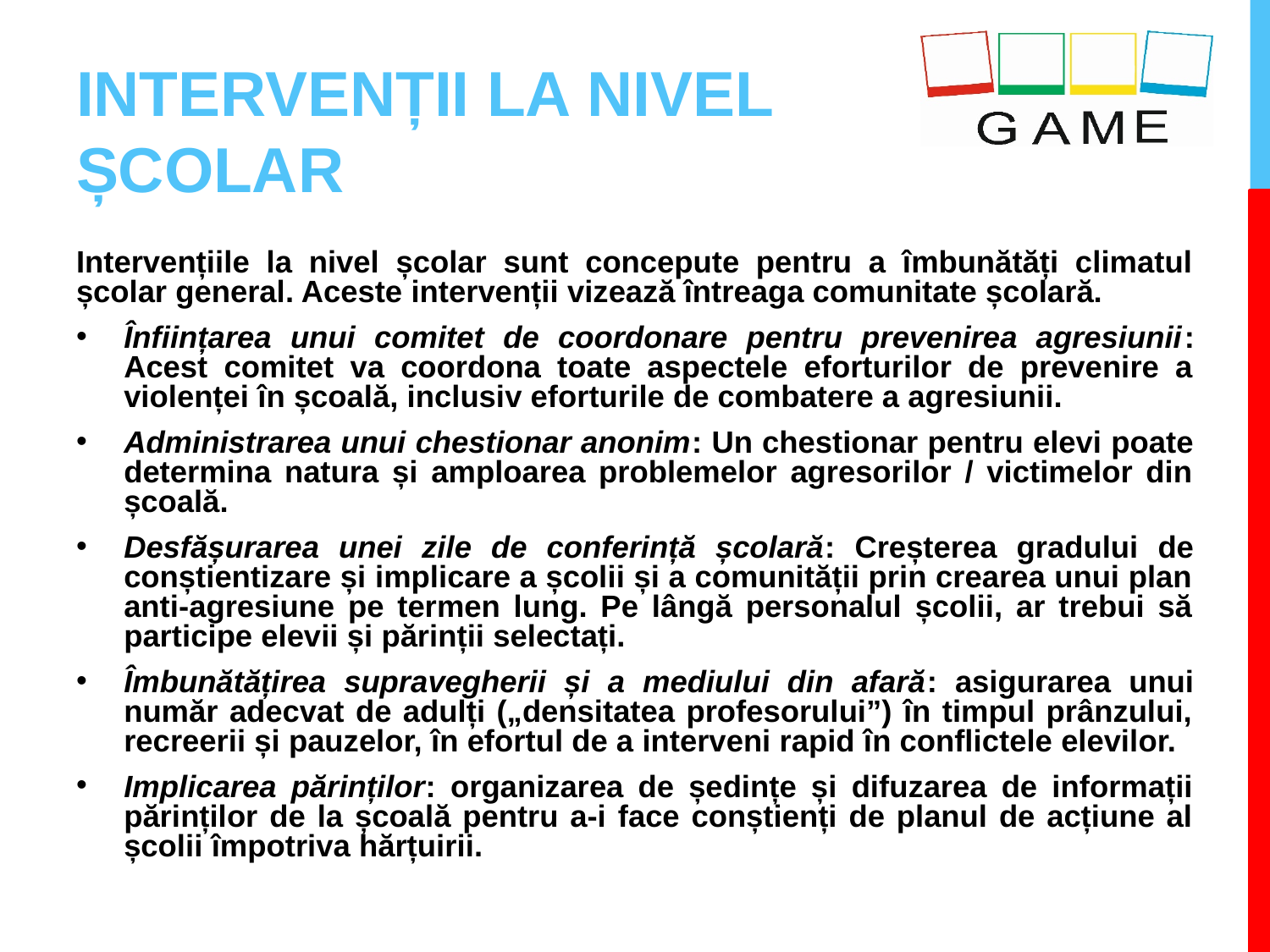

tine
# INTERVENȚII LA NIVEL ȘCOLAR
Intervențiile la nivel școlar sunt concepute pentru a îmbunătăți climatul școlar general. Aceste intervenții vizează întreaga comunitate școlară.
Înființarea unui comitet de coordonare pentru prevenirea agresiunii: Acest comitet va coordona toate aspectele eforturilor de prevenire a violenței în școală, inclusiv eforturile de combatere a agresiunii.
Administrarea unui chestionar anonim: Un chestionar pentru elevi poate determina natura și amploarea problemelor agresorilor / victimelor din școală.
Desfășurarea unei zile de conferință școlară: Creșterea gradului de conștientizare și implicare a școlii și a comunității prin crearea unui plan anti-agresiune pe termen lung. Pe lângă personalul școlii, ar trebui să participe elevii și părinții selectați.
Îmbunătățirea supravegherii și a mediului din afară: asigurarea unui număr adecvat de adulți („densitatea profesorului”) în timpul prânzului, recreerii și pauzelor, în efortul de a interveni rapid în conflictele elevilor.
Implicarea părinților: organizarea de ședințe și difuzarea de informații părinților de la școală pentru a-i face conștienți de planul de acțiune al școlii împotriva hărțuirii.